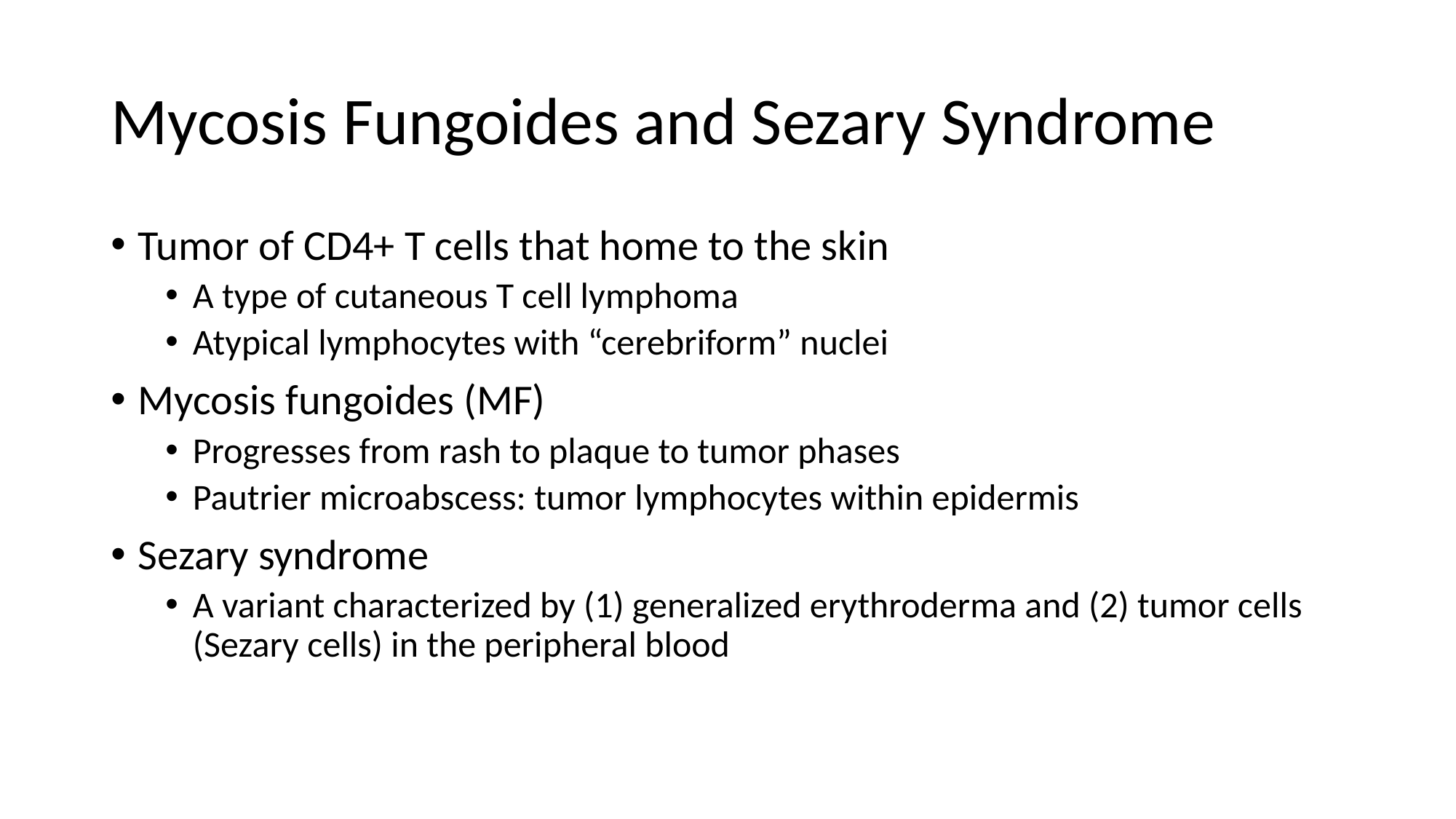

# Mycosis Fungoides and Sezary Syndrome
Tumor of CD4+ T cells that home to the skin
A type of cutaneous T cell lymphoma
Atypical lymphocytes with “cerebriform” nuclei
Mycosis fungoides (MF)
Progresses from rash to plaque to tumor phases
Pautrier microabscess: tumor lymphocytes within epidermis
Sezary syndrome
A variant characterized by (1) generalized erythroderma and (2) tumor cells (Sezary cells) in the peripheral blood